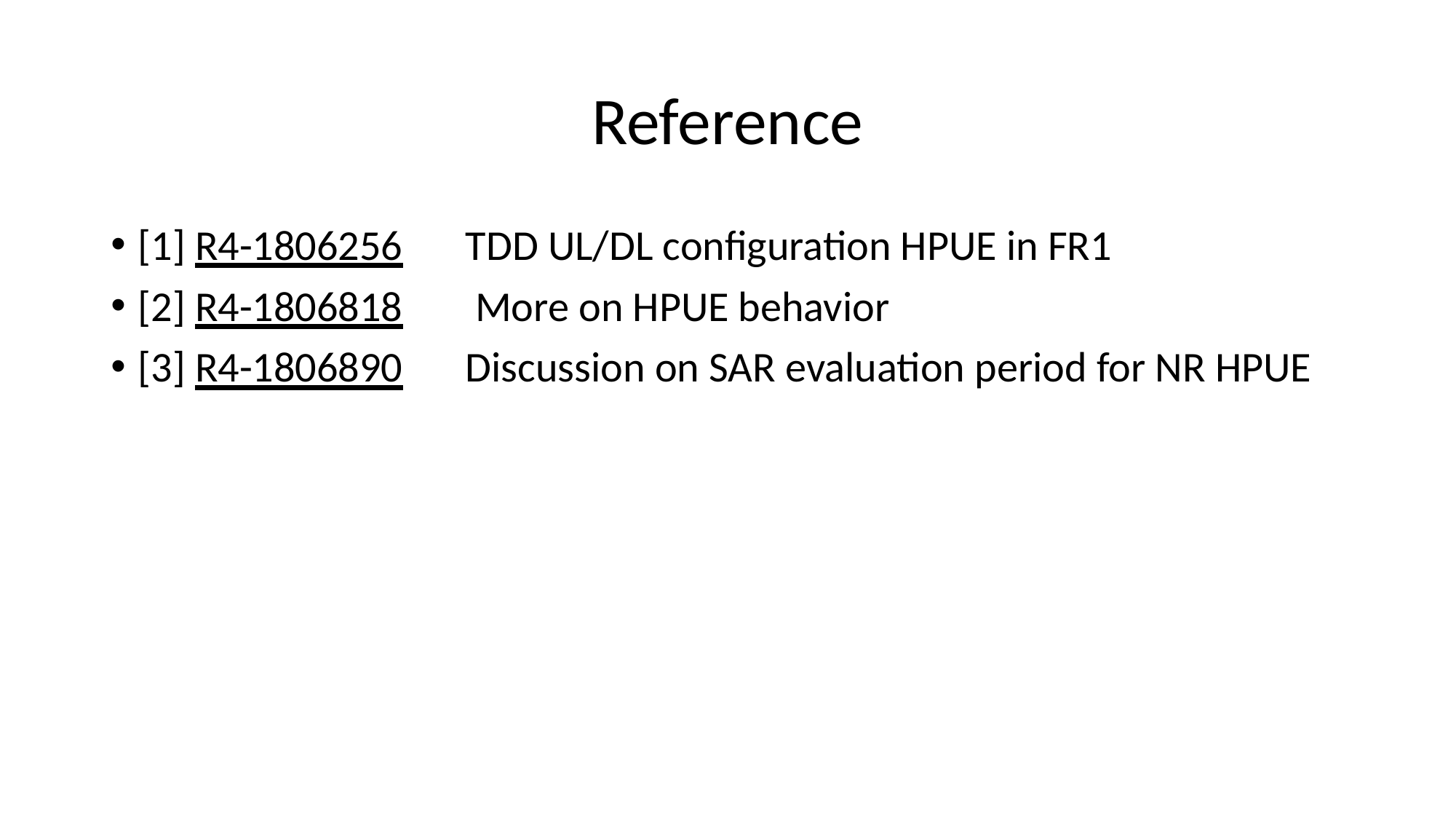

# Reference
[1] R4-1806256 	TDD UL/DL configuration HPUE in FR1
[2] R4-1806818	 More on HPUE behavior
[3] R4-1806890 	Discussion on SAR evaluation period for NR HPUE